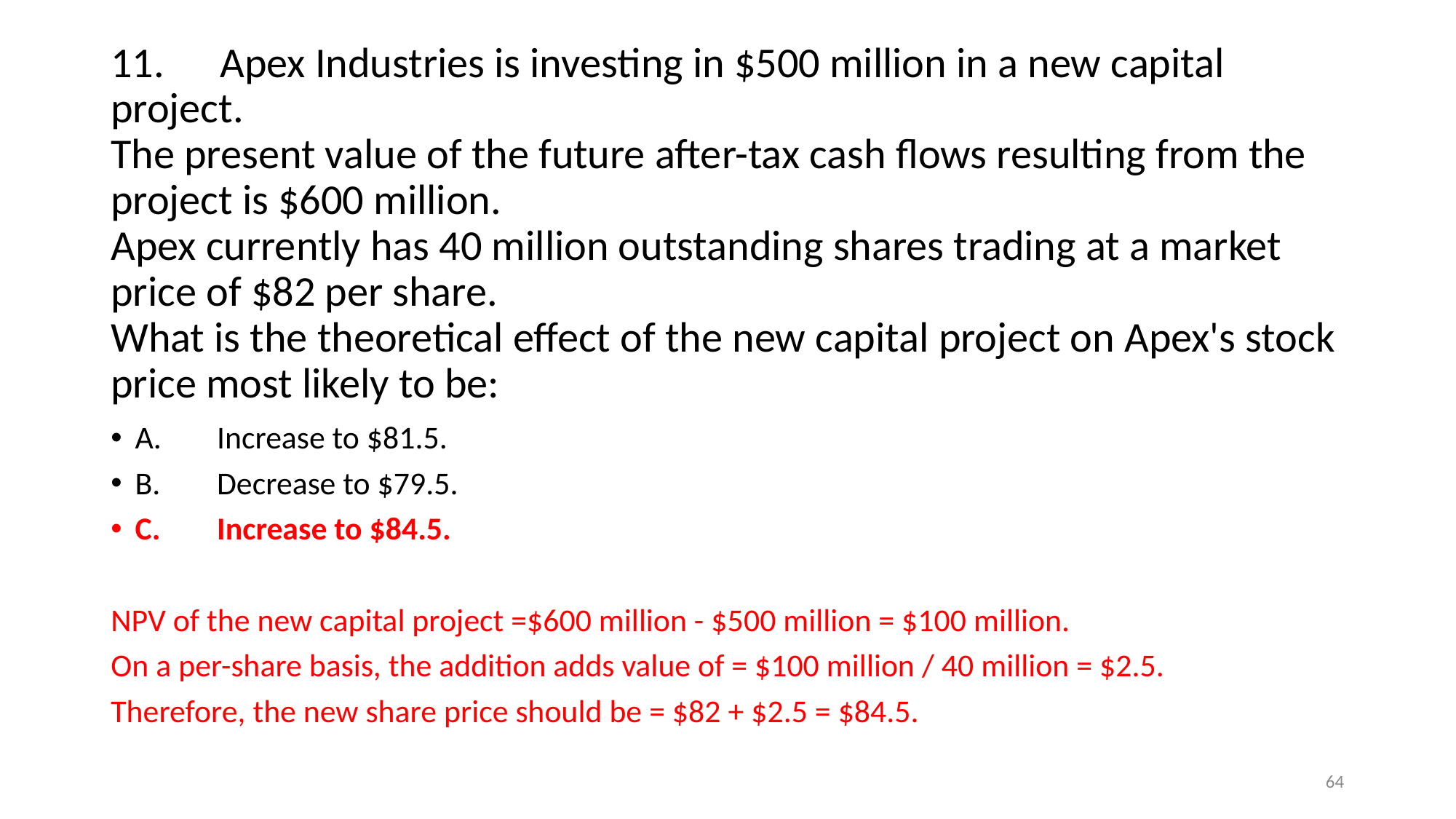

# 11.	Apex Industries is investing in $500 million in a new capital project. The present value of the future after-tax cash flows resulting from the project is $600 million. Apex currently has 40 million outstanding shares trading at a market price of $82 per share. What is the theoretical effect of the new capital project on Apex's stock price most likely to be:
A.	Increase to $81.5.
B.	Decrease to $79.5.
C.	Increase to $84.5.

NPV of the new capital project =$600 million - $500 million = $100 million.
On a per-share basis, the addition adds value of = $100 million / 40 million = $2.5.
Therefore, the new share price should be = $82 + $2.5 = $84.5.

64